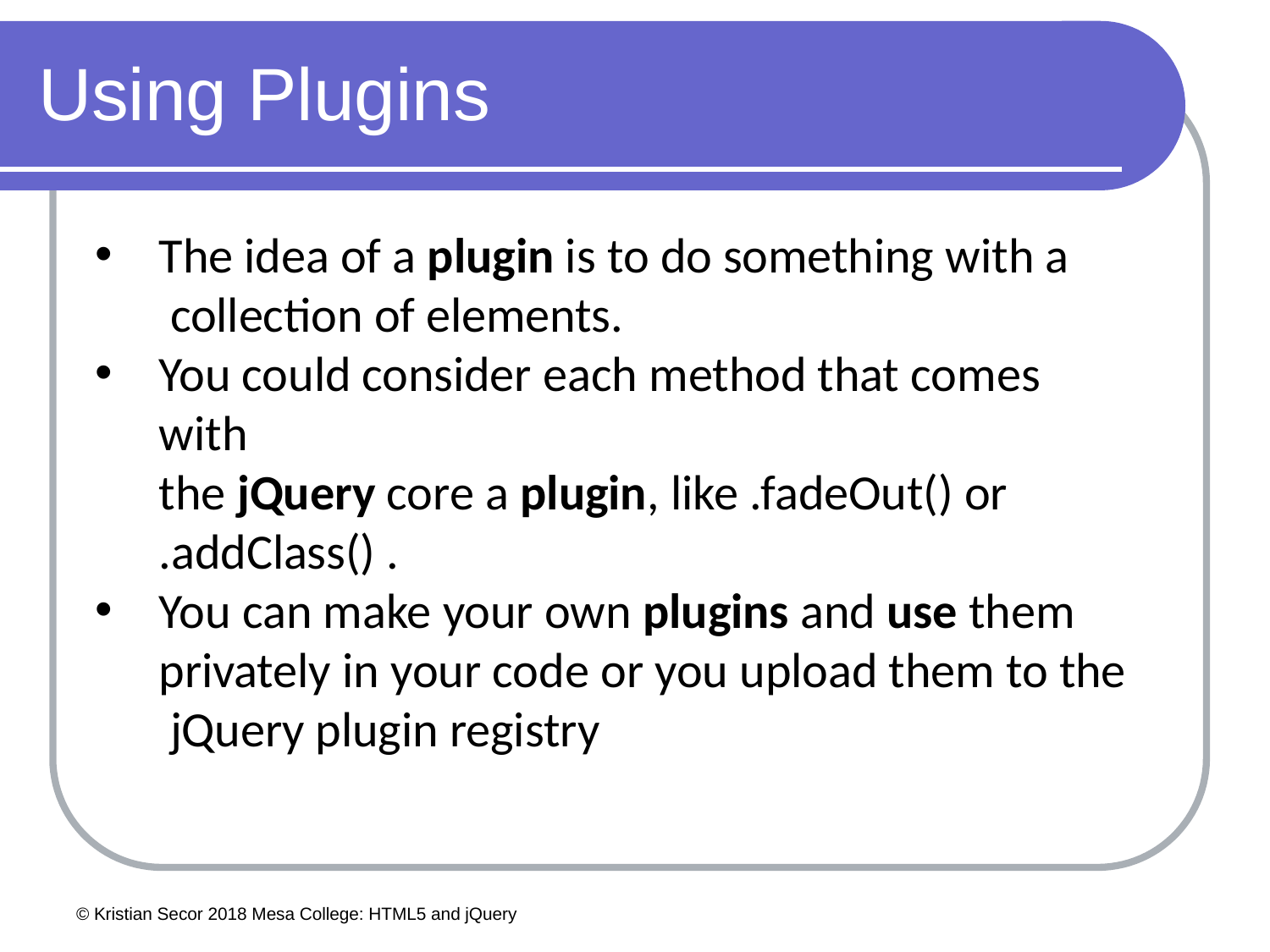

# Using Plugins
The idea of a plugin is to do something with a  collection of elements.
You could consider each method that comes with
the jQuery core a plugin, like .fadeOut() or
.addClass() .
You can make your own plugins and use them  privately in your code or you upload them to the  jQuery plugin registry
© Kristian Secor 2018 Mesa College: HTML5 and jQuery